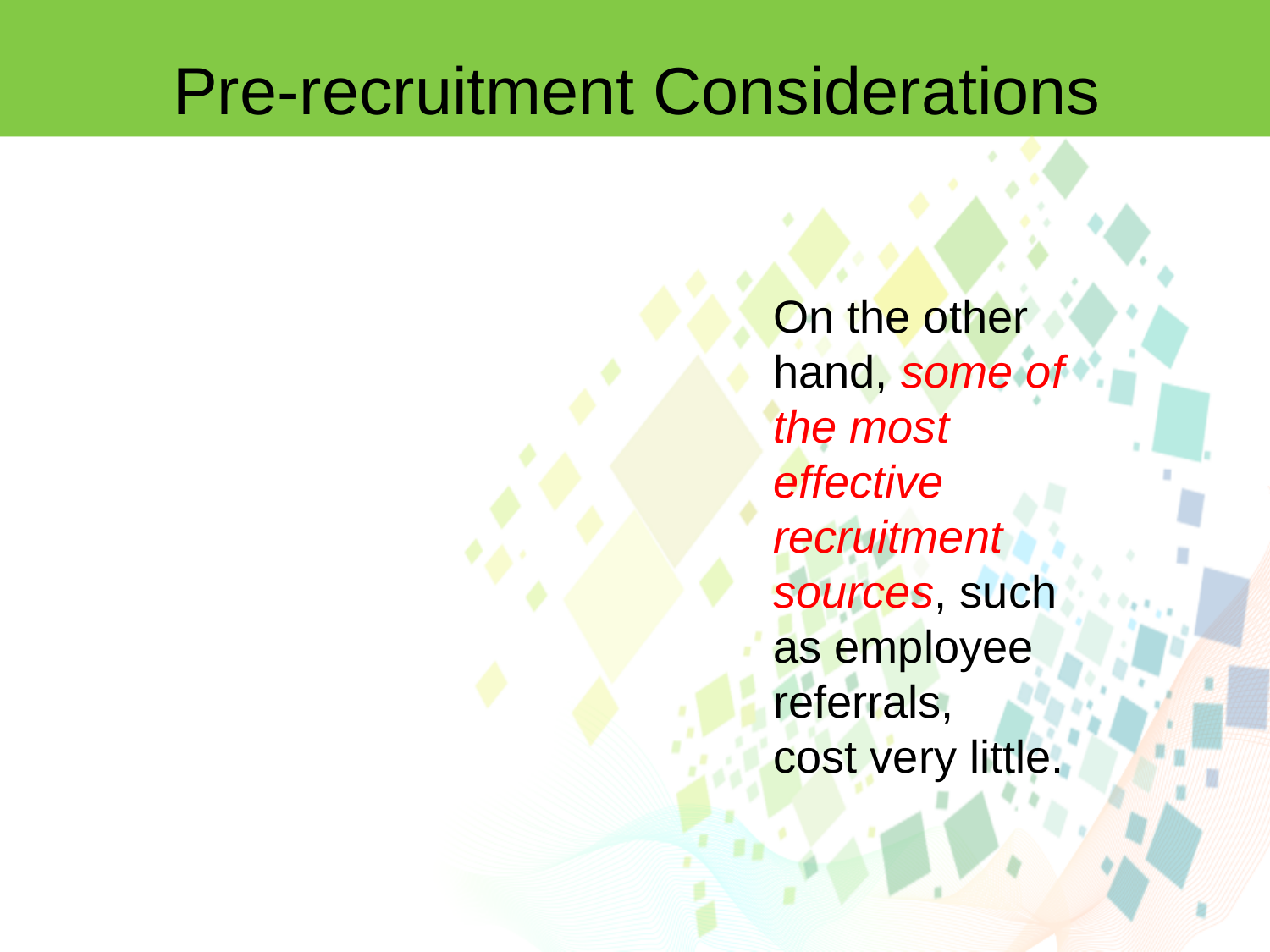

Pre-recruitment Considerations
On the other
hand, some of the most effective recruitment sources, such as employee referrals,
cost very little.